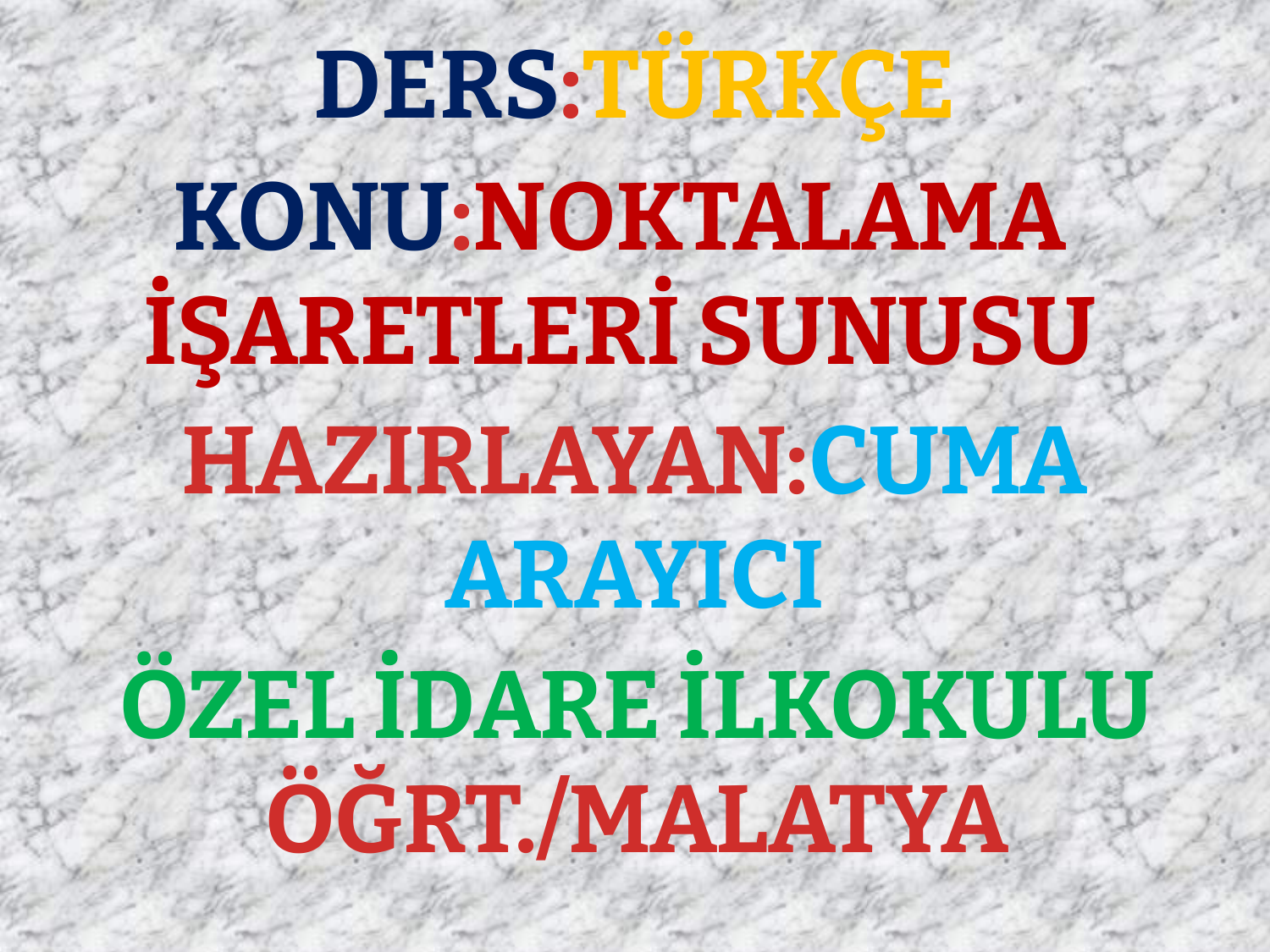

DERS:TÜRKÇE
KONU:NOKTALAMA İŞARETLERİ SUNUSU
HAZIRLAYAN:CUMA ARAYICI
ÖZEL İDARE İLKOKULU ÖĞRT./MALATYA